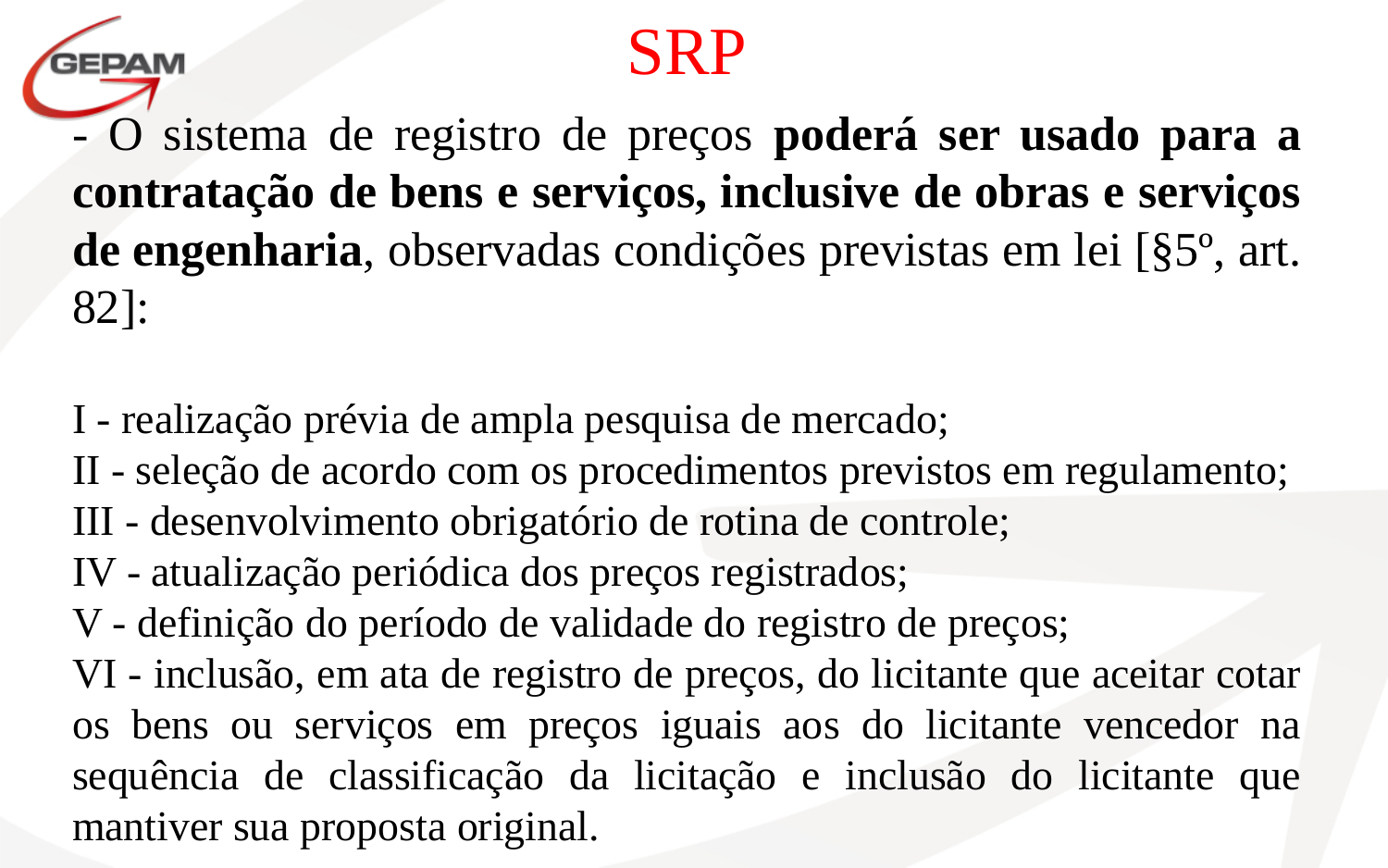

SRP
- O sistema de registro de preços poderá ser usado para a contratação de bens e serviços, inclusive de obras e serviços de engenharia, observadas condições previstas em lei [§5º, art. 82]:

I - realização prévia de ampla pesquisa de mercado;
II - seleção de acordo com os procedimentos previstos em regulamento;
III - desenvolvimento obrigatório de rotina de controle;
IV - atualização periódica dos preços registrados;
V - definição do período de validade do registro de preços;
VI - inclusão, em ata de registro de preços, do licitante que aceitar cotar os bens ou serviços em preços iguais aos do licitante vencedor na sequência de classificação da licitação e inclusão do licitante que mantiver sua proposta original.